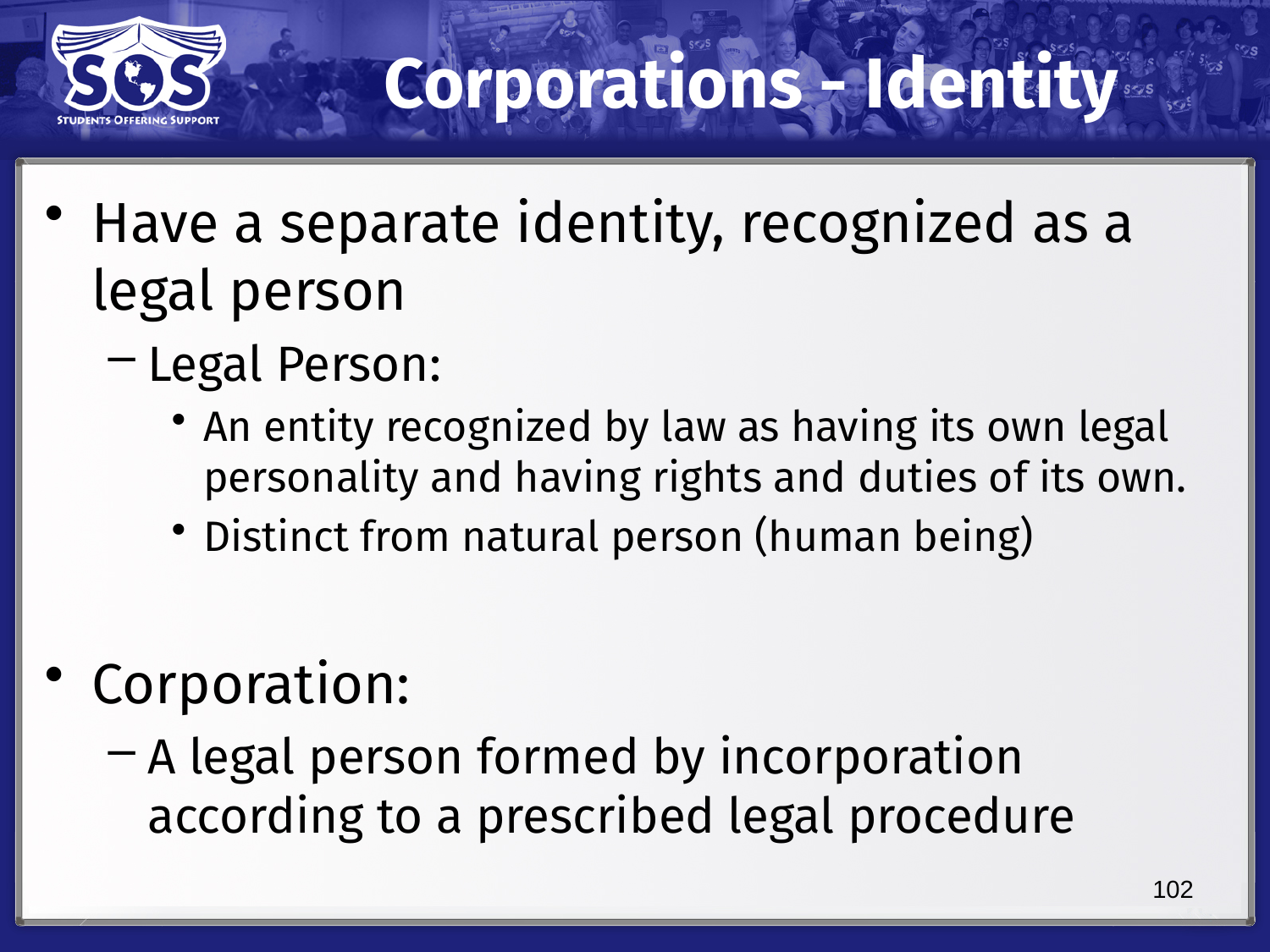

# Corporations - Identity
Have a separate identity, recognized as a legal person
Legal Person:
An entity recognized by law as having its own legal personality and having rights and duties of its own.
Distinct from natural person (human being)

Corporation:
A legal person formed by incorporation according to a prescribed legal procedure

102